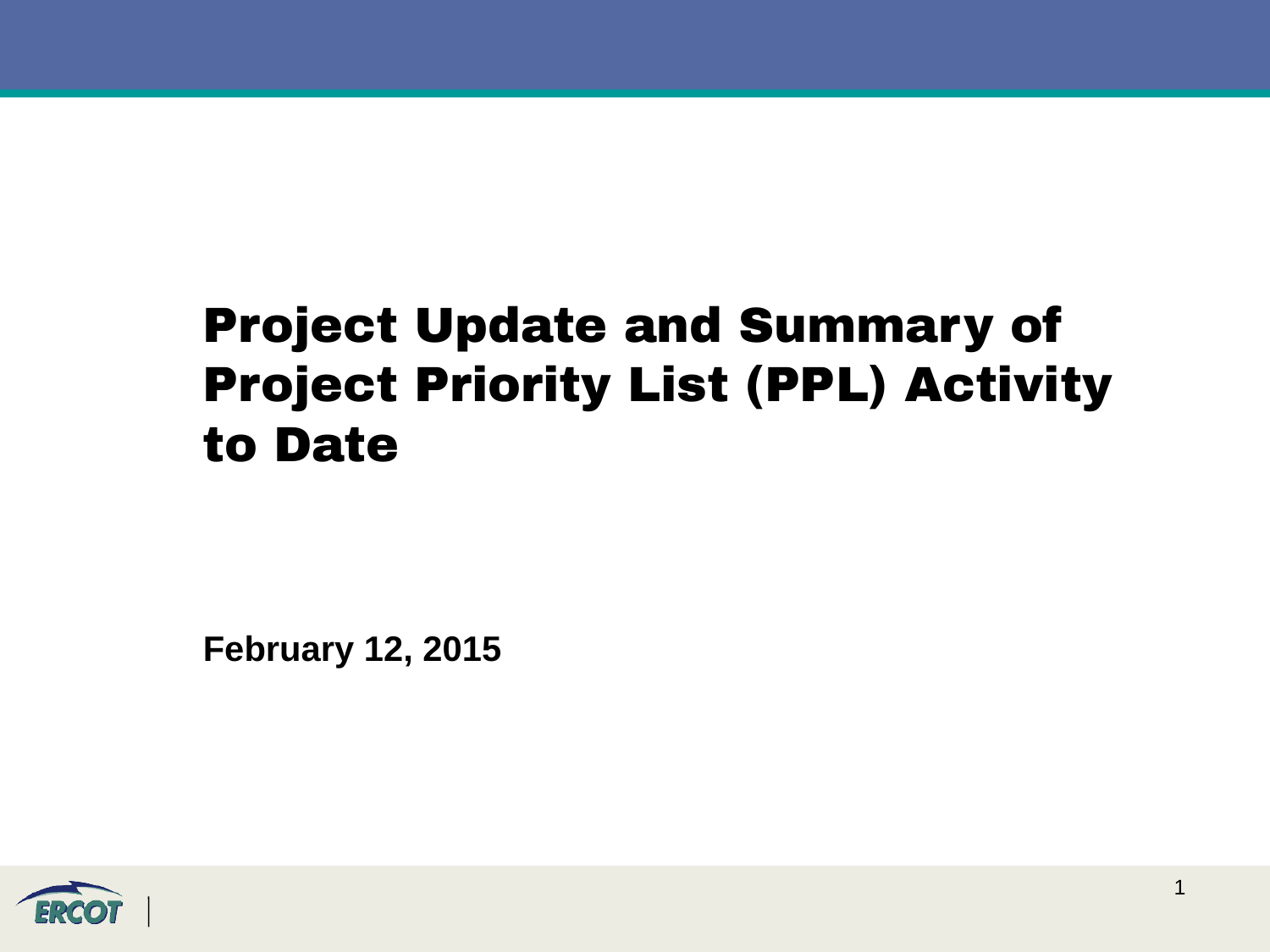

Project Update and Summary of Project Priority List (PPL) Activity to Date

February 12, 2015